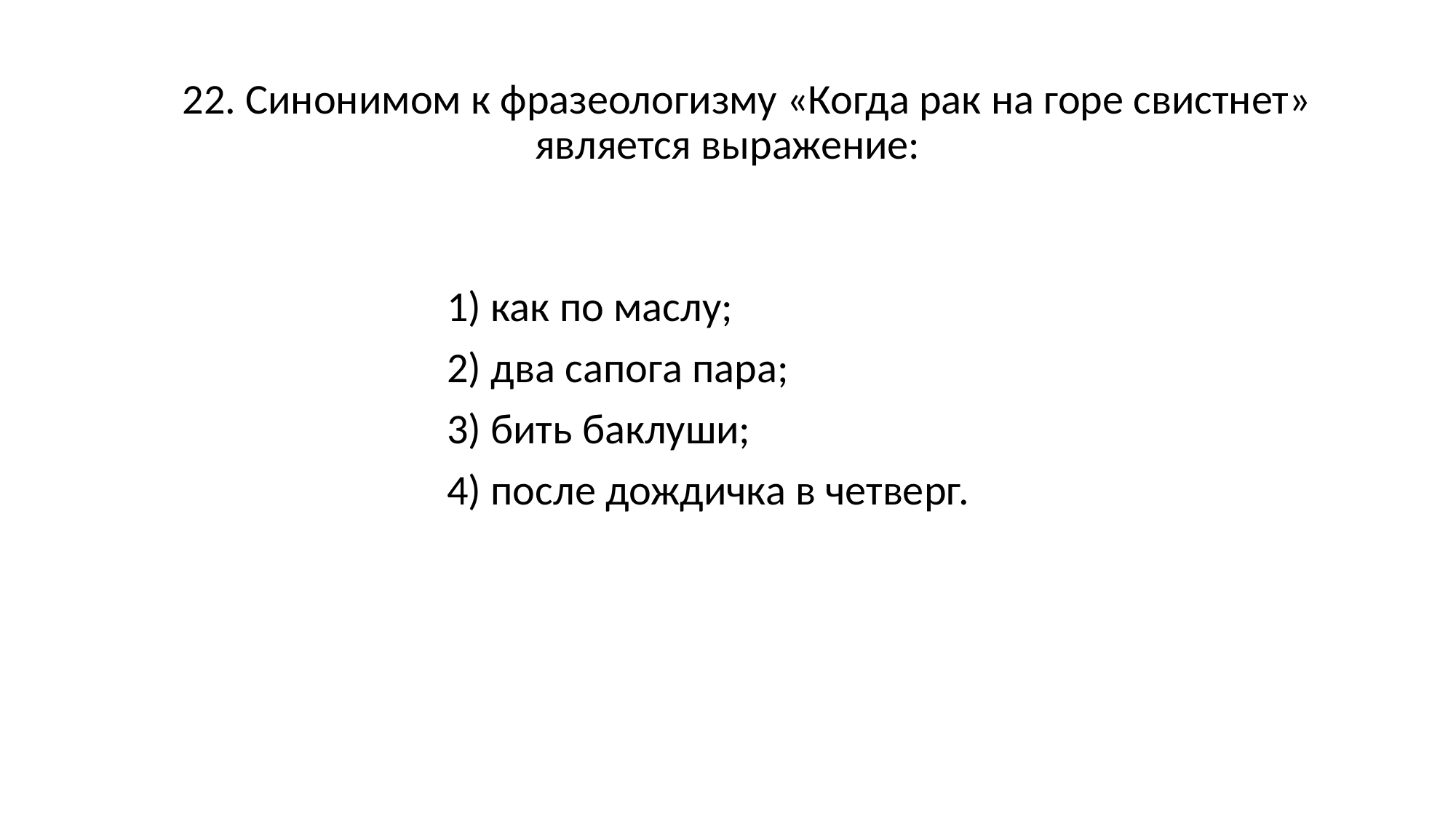

# 22. Синонимом к фразеологизму «Когда рак на горе свистнет» является выражение:
1) как по маслу;
2) два сапога пара;
3) бить баклуши;
4) после дождичка в четверг.